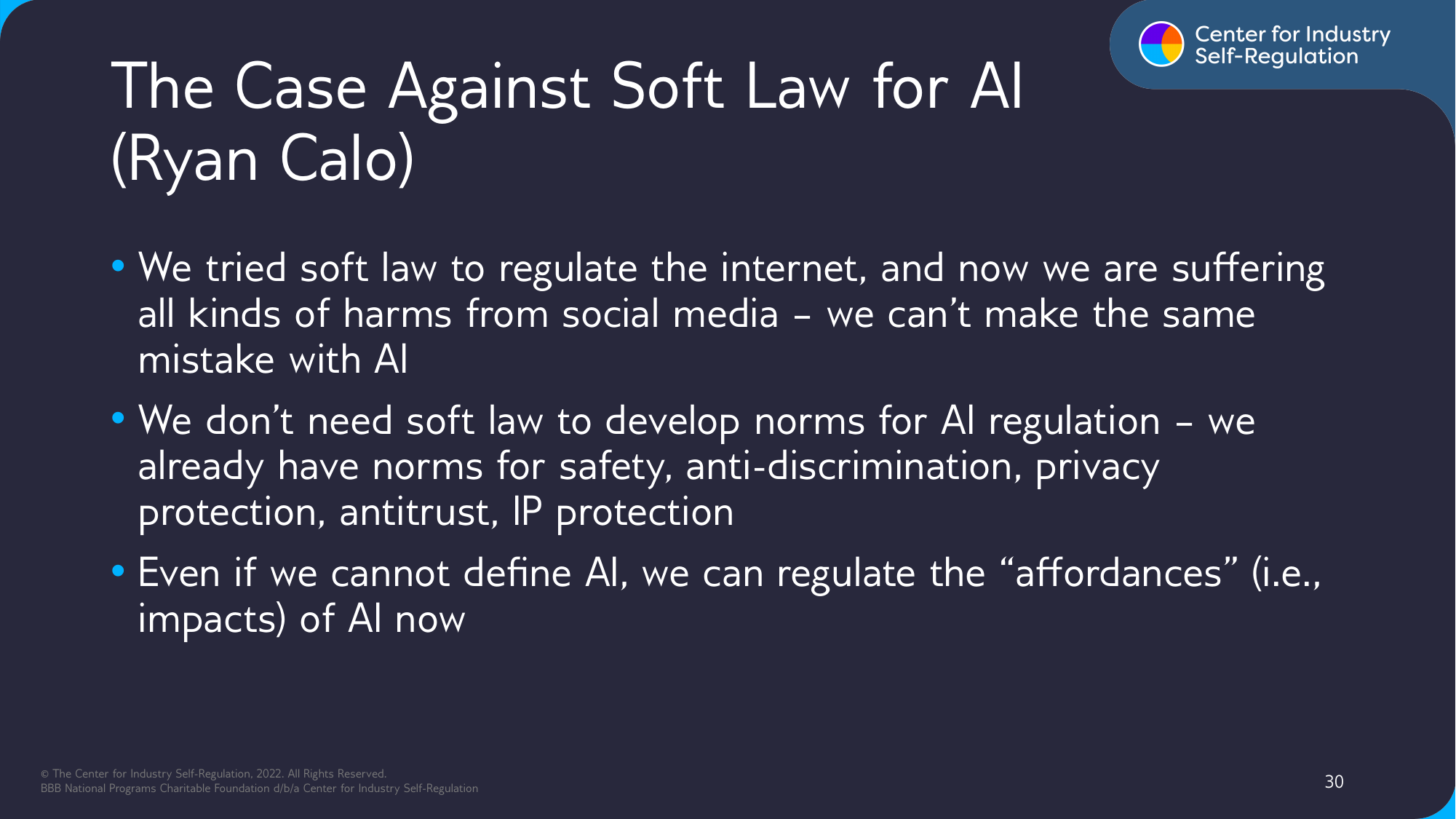

# The Case Against Soft Law for AI (Ryan Calo)
We tried soft law to regulate the internet, and now we are suffering all kinds of harms from social media – we can’t make the same mistake with AI​
We don’t need soft law to develop norms for AI regulation – we already have norms for safety, anti-discrimination, privacy protection, antitrust, IP protection​
Even if we cannot define AI, we can regulate the “affordances” (i.e., impacts) of AI now​
30